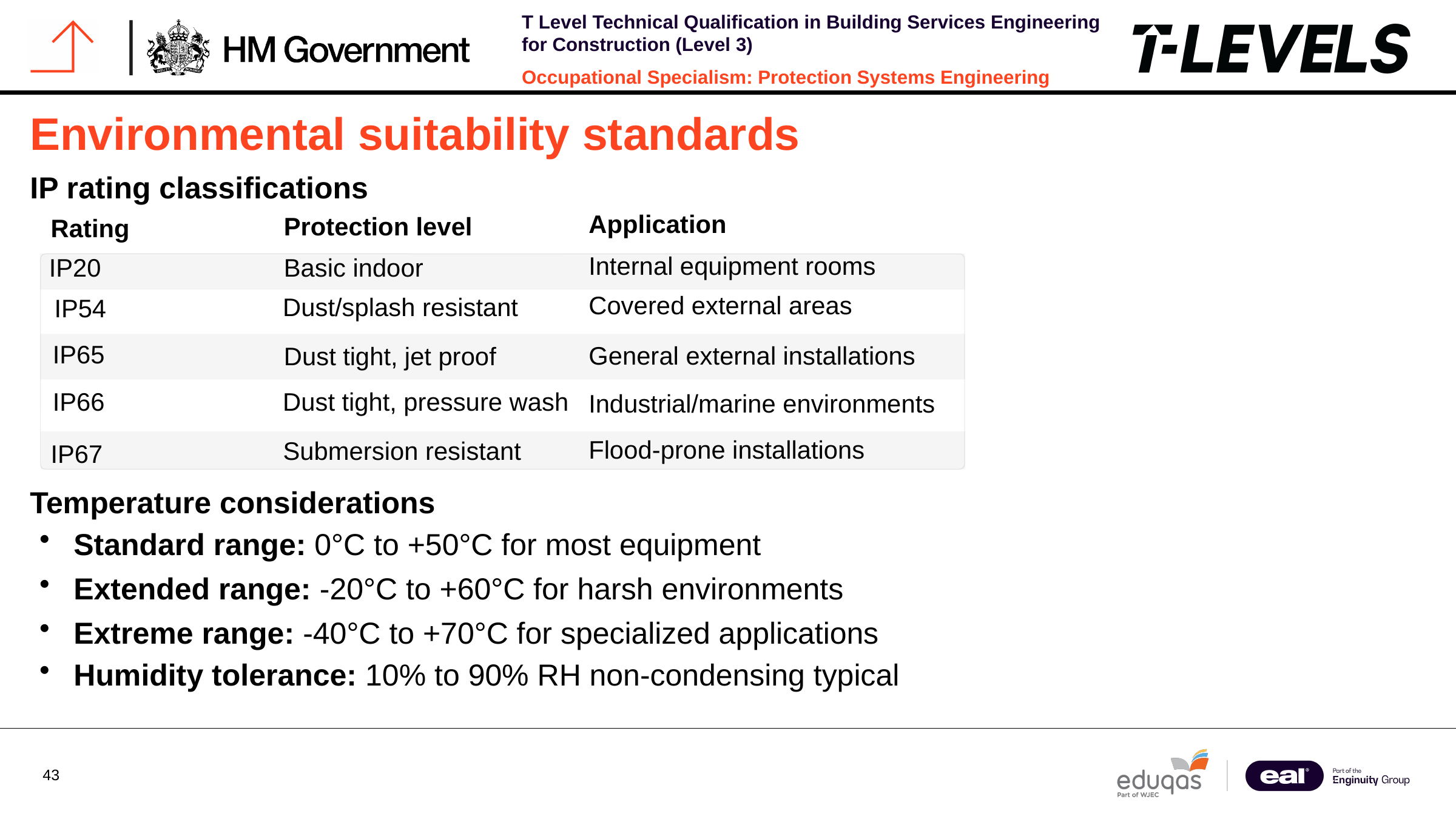

Environmental suitability standards
IP rating classifications

Application
Protection level
Rating

Internal equipment rooms
Basic indoor
IP20

Covered external areas
Dust/splash resistant
IP54

IP65
General external installations
Dust tight, jet proof
IP66
Dust tight, pressure wash
Industrial/marine environments

Flood-prone installations
Submersion resistant
IP67
Temperature considerations
Standard range: 0°C to +50°C for most equipment
Extended range: -20°C to +60°C for harsh environments
Extreme range: -40°C to +70°C for specialized applications
Humidity tolerance: 10% to 90% RH non-condensing typical